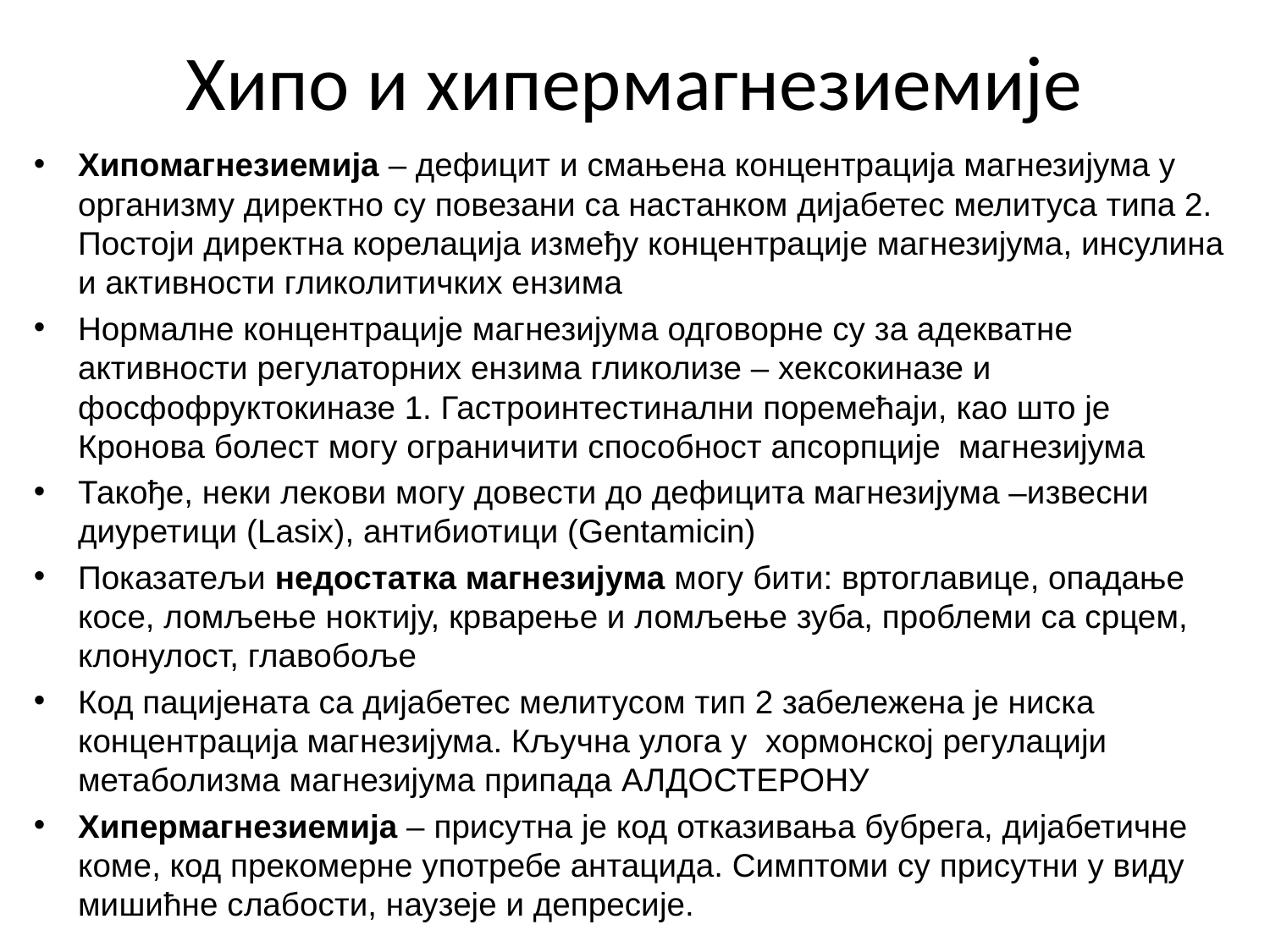

# Хипо и хипермагнезиемије
Хипомагнезиемија – дефицит и смањена концентрација магнезијума у организму директно су повезани са настанком дијабетес мелитуса типа 2. Постоји директна корелација између концентрације магнезијума, инсулина и активности гликолитичких ензима
Нормалне концентрације магнезијума одговорне су за адекватне активности регулаторних ензима гликолизе – хексокиназе и фосфофруктокиназе 1. Гастроинтестинални поремећаји, као што је Кронова болест могу ограничити способност апсорпције  магнезијума
Такође, неки лекови могу довести до дефицита магнезијума –извесни диуретици (Lasix), антибиотици (Gentamicin)
Показатељи недостатка магнезијума могу бити: вртоглавице, опадање косе, ломљење ноктију, крварење и ломљење зуба, проблеми са срцем, клонулост, главобоље
Код пацијената са дијабетес мелитусом тип 2 забележена је ниска концентрација магнезијума. Кључна улога у  хормонској регулацији метаболизма магнезијума припада алдостерону
Хипермагнезиемија – присутна је код отказивања бубрега, дијабетичне коме, код прекомерне употребе антацида. Симптоми су присутни у виду мишићне слабости, наузеје и депресије.